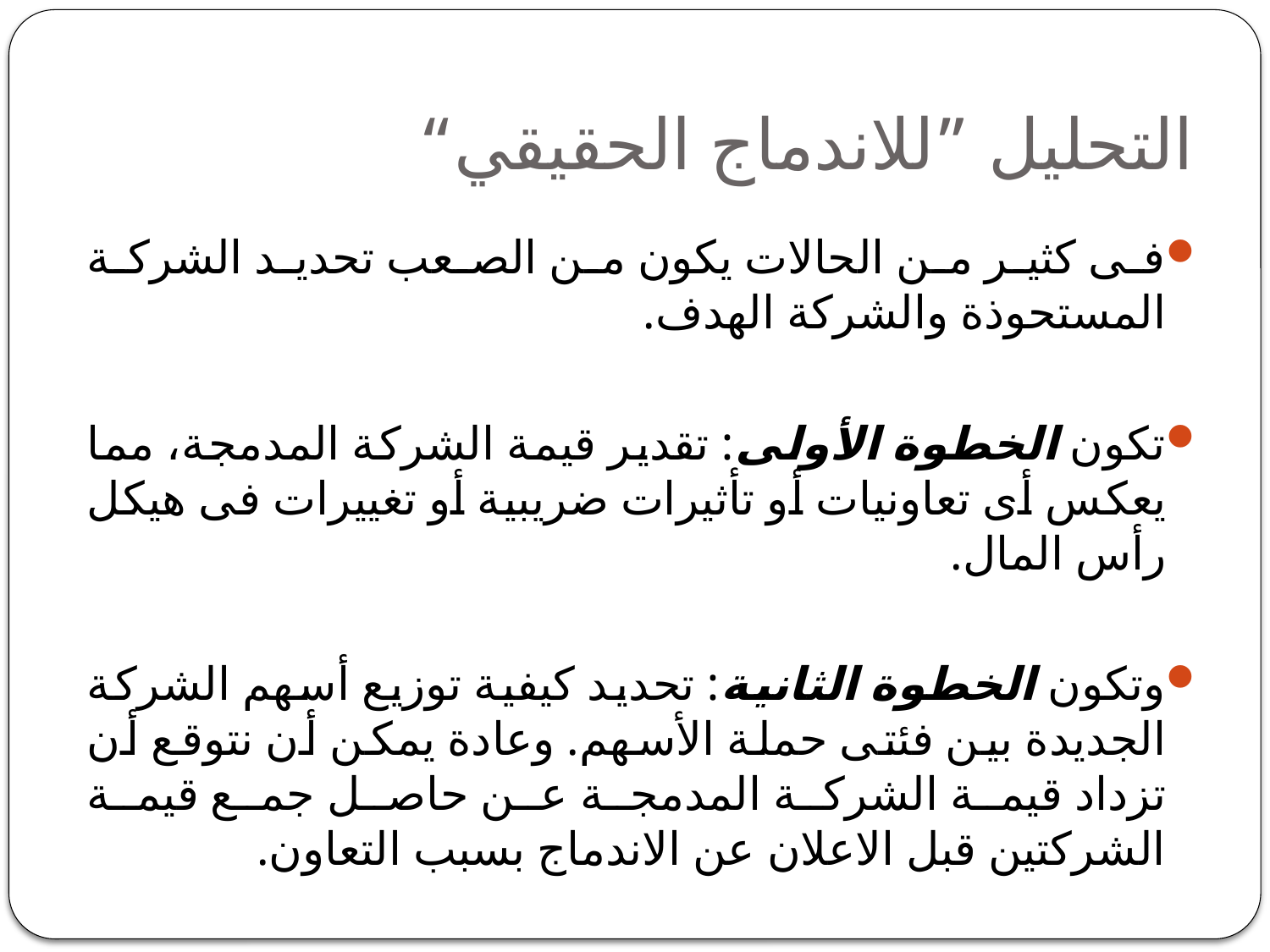

# التحليل ”للاندماج الحقيقي“
فى كثير من الحالات يكون من الصعب تحديد الشركة المستحوذة والشركة الهدف.

تكون الخطوة الأولى: تقدير قيمة الشركة المدمجة، مما يعكس أى تعاونيات أو تأثيرات ضريبية أو تغييرات فى هيكل رأس المال.

وتكون الخطوة الثانية: تحديد كيفية توزيع أسهم الشركة الجديدة بين فئتى حملة الأسهم. وعادة يمكن أن نتوقع أن تزداد قيمة الشركة المدمجة عن حاصل جمع قيمة الشركتين قبل الاعلان عن الاندماج بسبب التعاون.